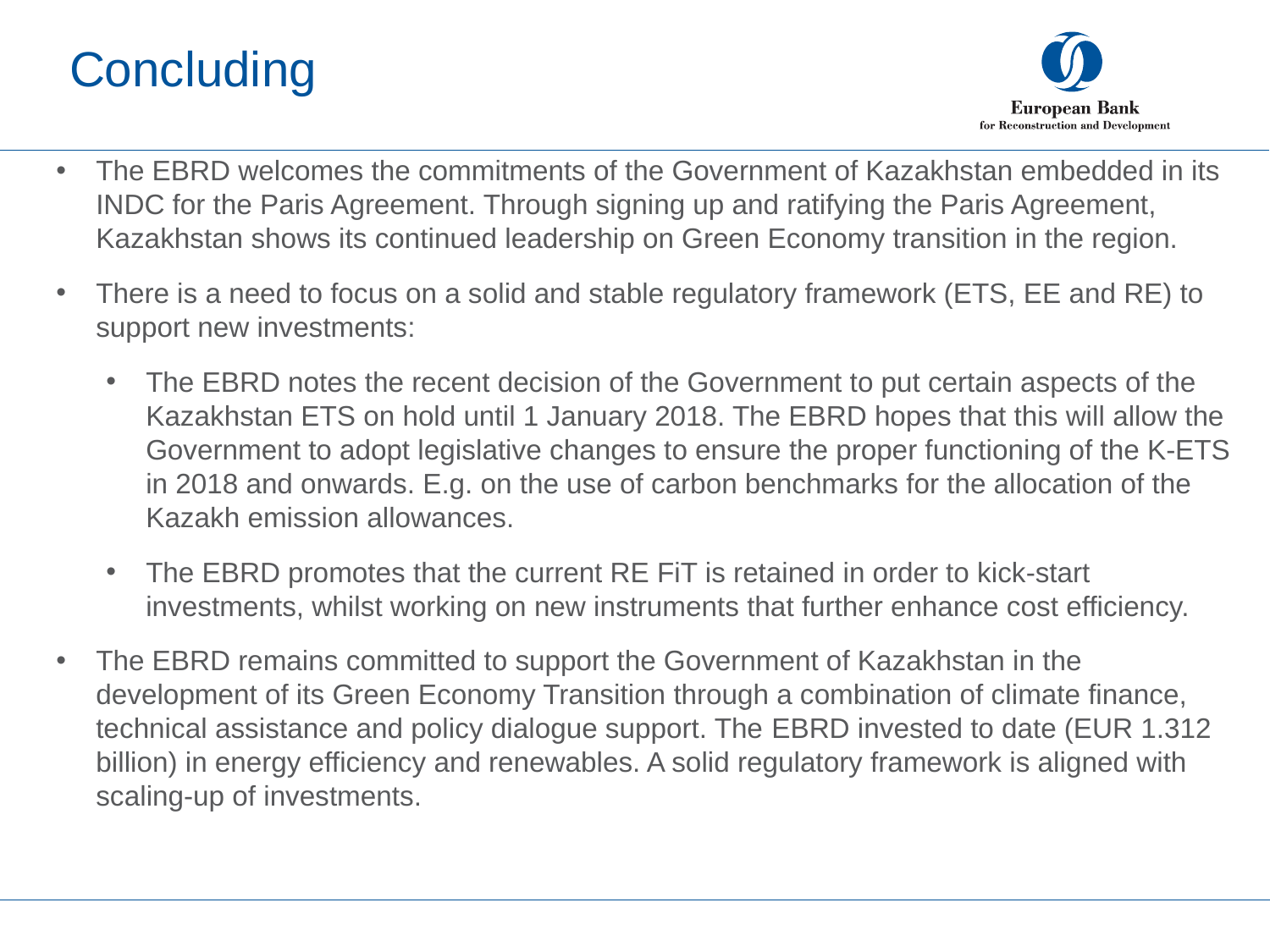

# Concluding
The EBRD welcomes the commitments of the Government of Kazakhstan embedded in its INDC for the Paris Agreement. Through signing up and ratifying the Paris Agreement, Kazakhstan shows its continued leadership on Green Economy transition in the region.
There is a need to focus on a solid and stable regulatory framework (ETS, EE and RE) to support new investments:
The EBRD notes the recent decision of the Government to put certain aspects of the Kazakhstan ETS on hold until 1 January 2018. The EBRD hopes that this will allow the Government to adopt legislative changes to ensure the proper functioning of the K-ETS in 2018 and onwards. E.g. on the use of carbon benchmarks for the allocation of the Kazakh emission allowances.
The EBRD promotes that the current RE FiT is retained in order to kick-start investments, whilst working on new instruments that further enhance cost efficiency.
The EBRD remains committed to support the Government of Kazakhstan in the development of its Green Economy Transition through a combination of climate finance, technical assistance and policy dialogue support. The EBRD invested to date (EUR 1.312 billion) in energy efficiency and renewables. A solid regulatory framework is aligned with scaling-up of investments.